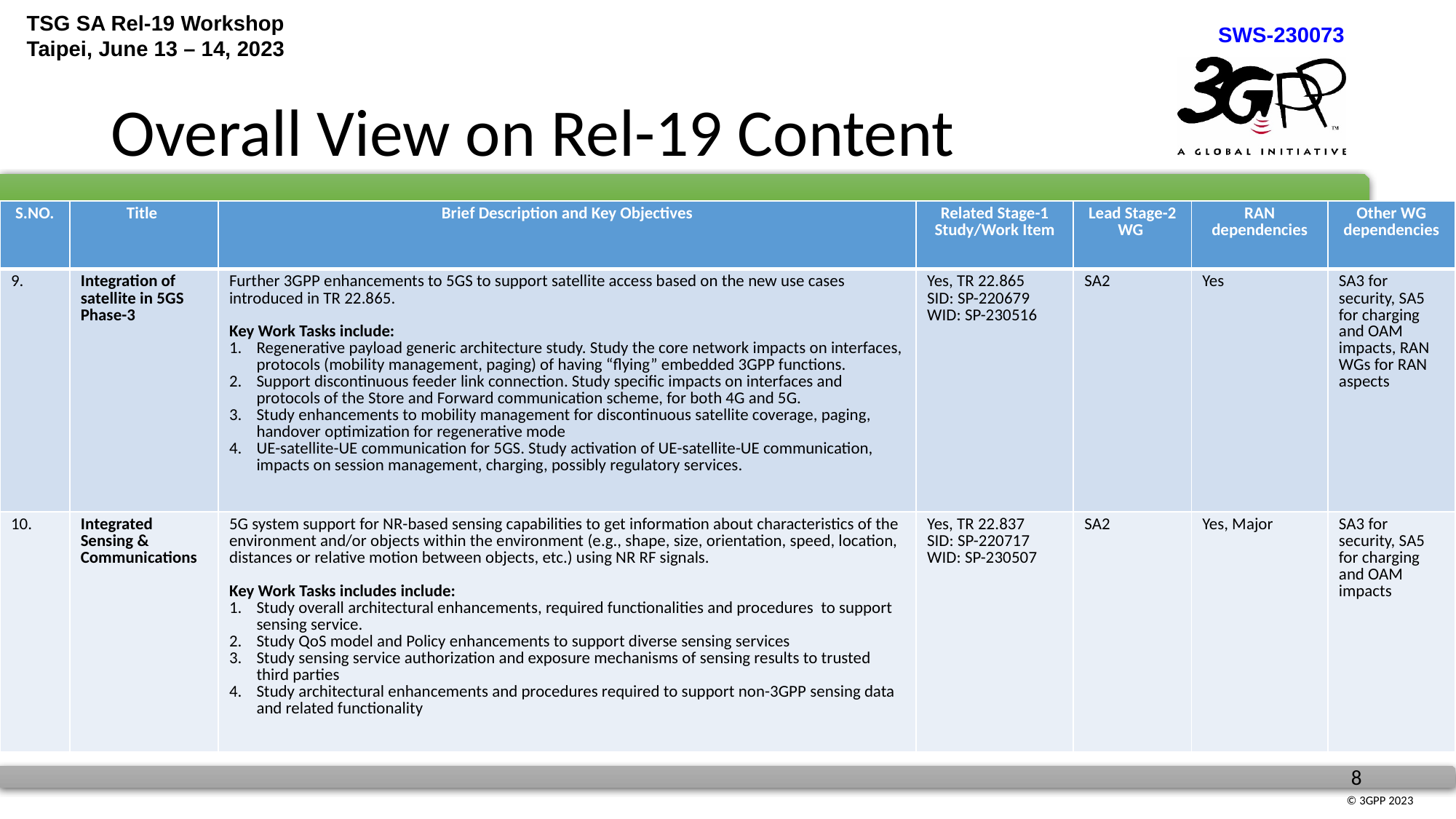

# Overall View on Rel-19 Content
| S.NO. | Title | Brief Description and Key Objectives | Related Stage-1 Study/Work Item | Lead Stage-2 WG | RAN dependencies | Other WG dependencies |
| --- | --- | --- | --- | --- | --- | --- |
| 9. | Integration of satellite in 5GS Phase-3 | Further 3GPP enhancements to 5GS to support satellite access based on the new use cases introduced in TR 22.865. Key Work Tasks include: Regenerative payload generic architecture study. Study the core network impacts on interfaces, protocols (mobility management, paging) of having “flying” embedded 3GPP functions. Support discontinuous feeder link connection. Study specific impacts on interfaces and protocols of the Store and Forward communication scheme, for both 4G and 5G. Study enhancements to mobility management for discontinuous satellite coverage, paging, handover optimization for regenerative mode UE-satellite-UE communication for 5GS. Study activation of UE-satellite-UE communication, impacts on session management, charging, possibly regulatory services. | Yes, TR 22.865 SID: SP-220679 WID: SP-230516 | SA2 | Yes | SA3 for security, SA5 for charging and OAM impacts, RAN WGs for RAN aspects |
| 10. | Integrated Sensing & Communications | 5G system support for NR-based sensing capabilities to get information about characteristics of the environment and/or objects within the environment (e.g., shape, size, orientation, speed, location, distances or relative motion between objects, etc.) using NR RF signals. Key Work Tasks includes include: Study overall architectural enhancements, required functionalities and procedures to support sensing service. Study QoS model and Policy enhancements to support diverse sensing services Study sensing service authorization and exposure mechanisms of sensing results to trusted third parties Study architectural enhancements and procedures required to support non-3GPP sensing data and related functionality | Yes, TR 22.837 SID: SP-220717 WID: SP-230507 | SA2 | Yes, Major | SA3 for security, SA5 for charging and OAM impacts |